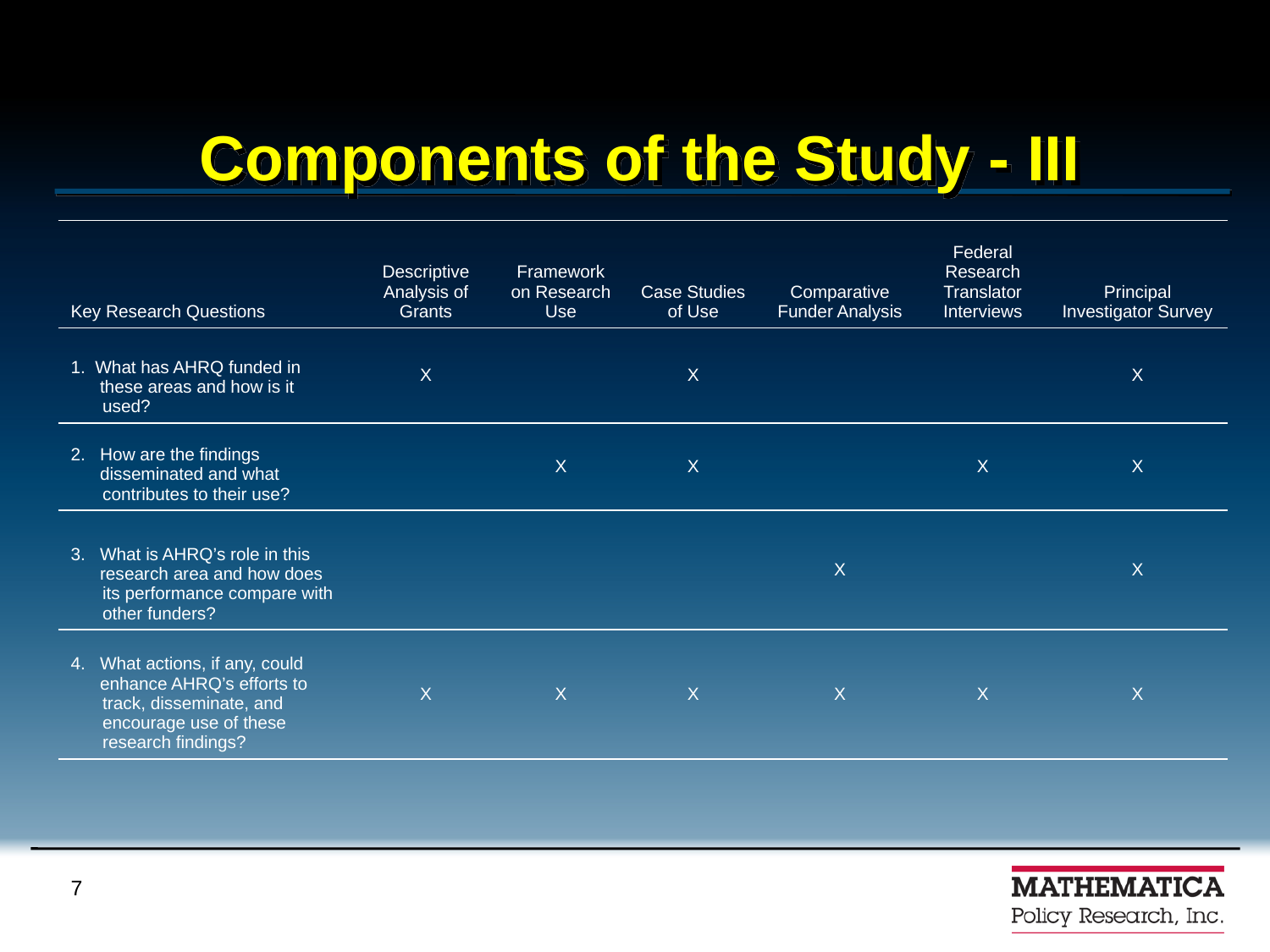

# Components of the Study - III

| Key Research Questions | Descriptive Analysis of Grants | Framework on Research Use | Case Studies of Use | Comparative Funder Analysis | Federal Research Translator Interviews | Principal Investigator Survey |
| --- | --- | --- | --- | --- | --- | --- |
| 1. What has AHRQ funded in these areas and how is it used? | X |  | X |  |  | X |
| 2. How are the findings disseminated and what contributes to their use? |  | X | X |  | X | X |
| 3. What is AHRQ’s role in this research area and how does its performance compare with other funders? |  |  |  | X |  | X |
| 4. What actions, if any, could enhance AHRQ’s efforts to track, disseminate, and encourage use of these research findings? | X | X | X | X | X | X |